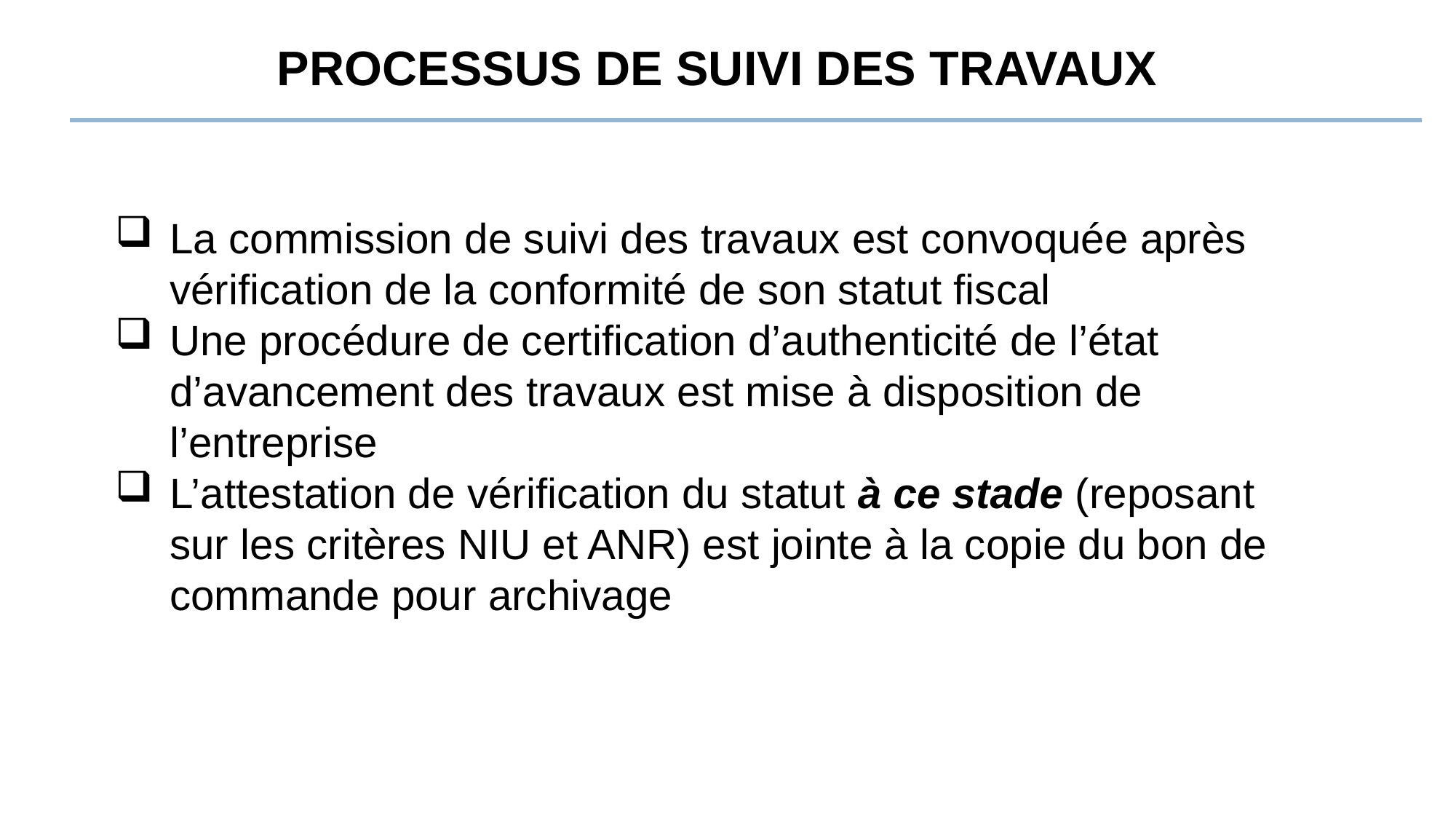

PROCESSUS DE SUIVI DES TRAVAUX

La commission de suivi des travaux est convoquée après vérification de la conformité de son statut fiscal
Une procédure de certification d’authenticité de l’état d’avancement des travaux est mise à disposition de l’entreprise
L’attestation de vérification du statut à ce stade (reposant sur les critères NIU et ANR) est jointe à la copie du bon de commande pour archivage